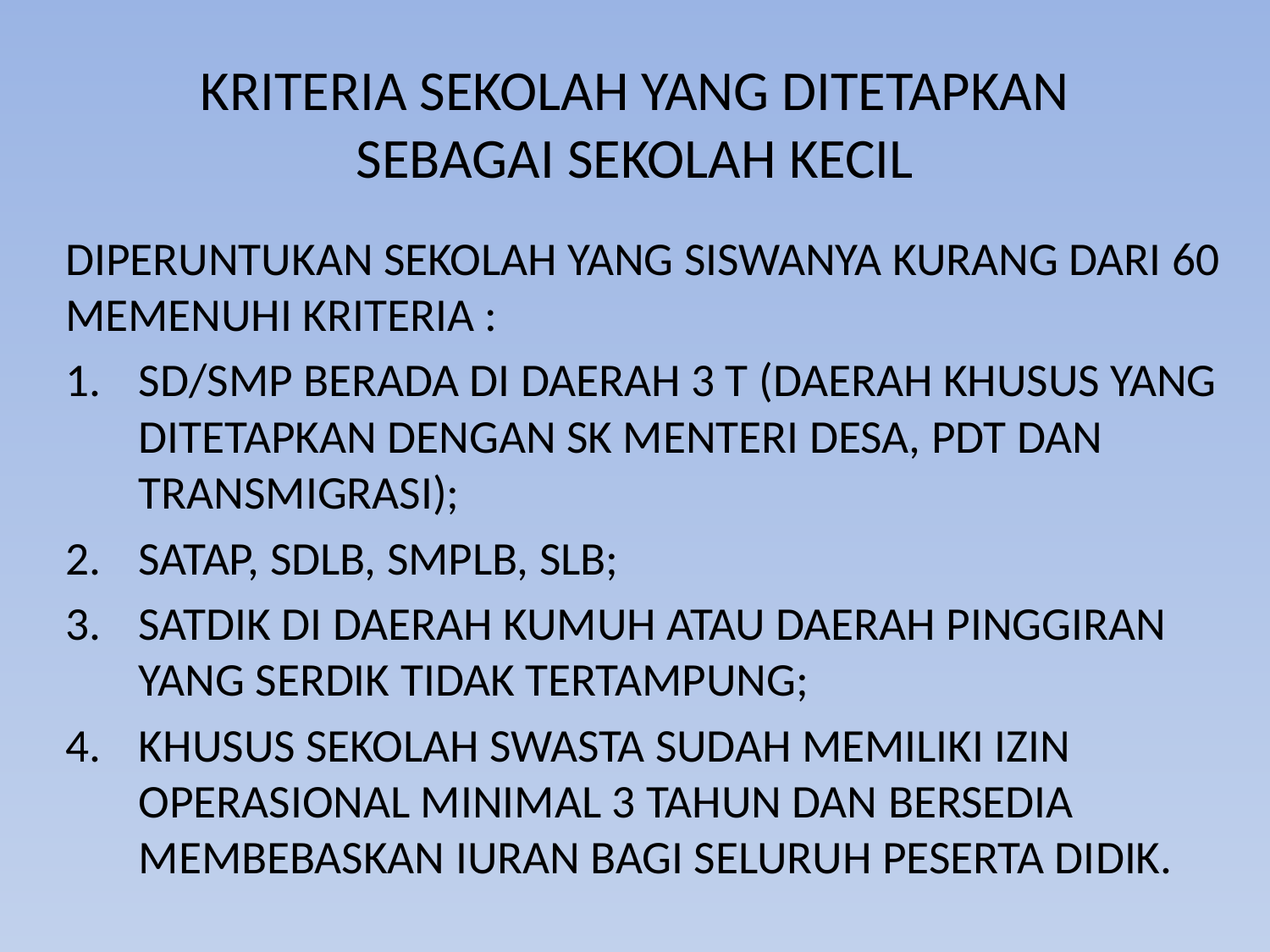

# KRITERIA SEKOLAH YANG DITETAPKAN SEBAGAI SEKOLAH KECIL
DIPERUNTUKAN SEKOLAH YANG SISWANYA KURANG DARI 60 MEMENUHI KRITERIA :
SD/SMP BERADA DI DAERAH 3 T (DAERAH KHUSUS YANG DITETAPKAN DENGAN SK MENTERI DESA, PDT DAN TRANSMIGRASI);
SATAP, SDLB, SMPLB, SLB;
SATDIK DI DAERAH KUMUH ATAU DAERAH PINGGIRAN YANG SERDIK TIDAK TERTAMPUNG;
KHUSUS SEKOLAH SWASTA SUDAH MEMILIKI IZIN OPERASIONAL MINIMAL 3 TAHUN DAN BERSEDIA MEMBEBASKAN IURAN BAGI SELURUH PESERTA DIDIK.